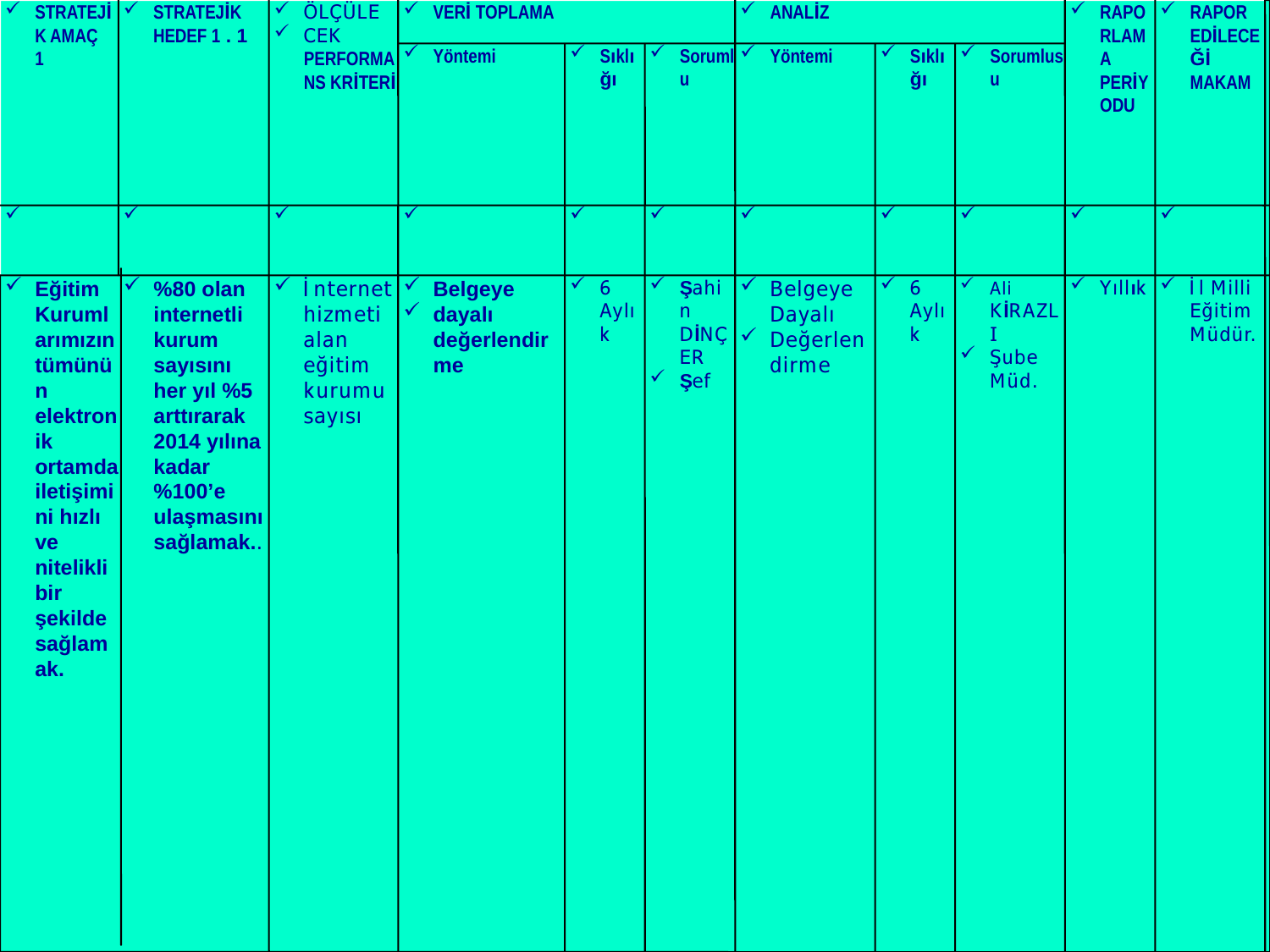

STRATEJİK AMAÇ   1

STRATEJİK HEDEF 1 . 1

ÖLÇÜLE
CEK PERFORMANS KRİTERİ

VERİ TOPLAMA

ANALİZ

RAPORLAMA PERİYODU

RAPOR EDİLECEĞİ MAKAM

Yöntemi

Sıklığı

Sorumlu

Yöntemi
Sıklığı

Sorumlusu

Eğitim Kurumlarımızın tümünün elektronik ortamda iletişimini hızlı ve nitelikli bir şekilde sağlamak.

%80 olan internetli kurum sayısını her yıl %5 arttırarak 2014 yılına kadar %100’e ulaşmasını sağlamak..
İnternet hizmeti alan eğitim kurumu sayısı
Belgeye
dayalı değerlendirme
6 Aylık
Şahin DİNÇER
Şef
Belgeye Dayalı
Değerlendirme
6 Aylık
Ali KİRAZLI
Şube Müd.
Yıllık
İl Milli Eğitim Müdür.